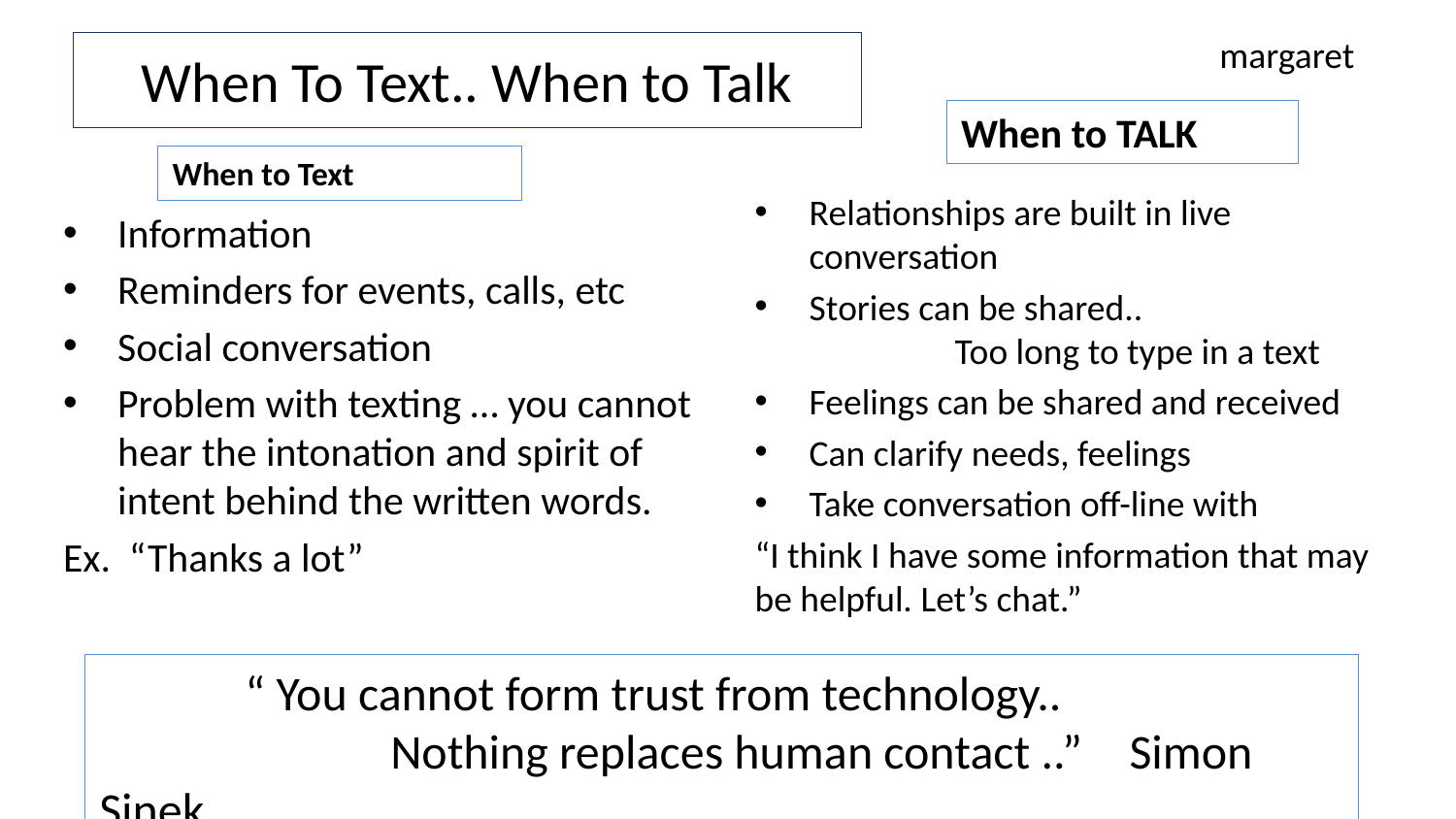

margaret
# When To Text.. When to Talk
When to TALK
When to Text
Relationships are built in live conversation
Stories can be shared.. 			Too long to type in a text
Feelings can be shared and received
Can clarify needs, feelings
Take conversation off-line with
“I think I have some information that may be helpful. Let’s chat.”
Information
Reminders for events, calls, etc
Social conversation
Problem with texting … you cannot hear the intonation and spirit of intent behind the written words.
Ex.  “Thanks a lot”
	“ You cannot form trust from technology.. 				Nothing replaces human contact ..”	 Simon Sinek